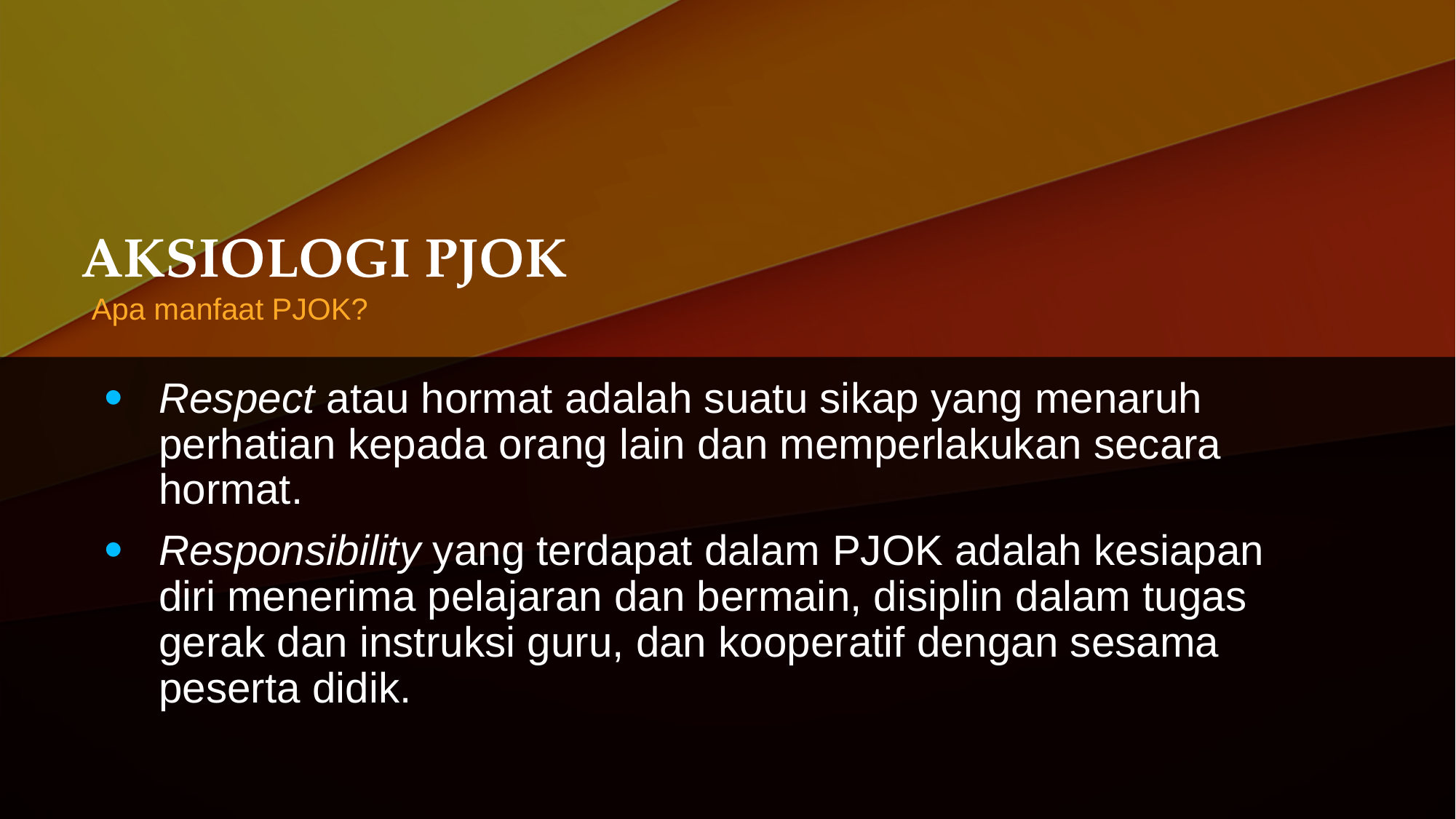

# AKSIOLOGI PJOK
Apa manfaat PJOK?
Respect atau hormat adalah suatu sikap yang menaruh perhatian kepada orang lain dan memperlakukan secara hormat.
Responsibility yang terdapat dalam PJOK adalah kesiapan diri menerima pelajaran dan bermain, disiplin dalam tugas gerak dan instruksi guru, dan kooperatif dengan sesama peserta didik.